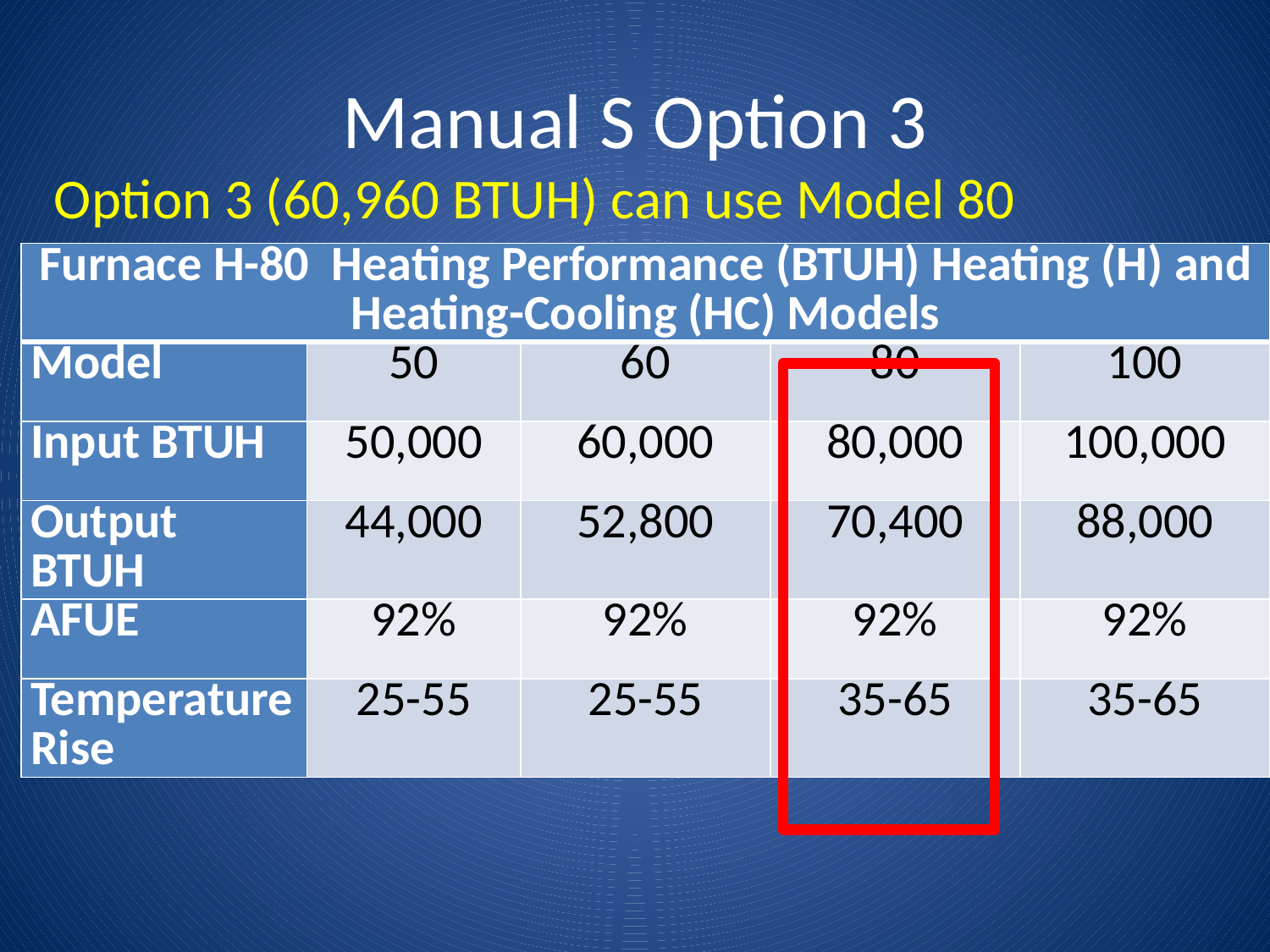

# Manual S Option 3
Option 3 (60,960 BTUH) can use Model 80
| Furnace H-80 Heating Performance (BTUH) Heating (H) and Heating-Cooling (HC) Models |  |  |  |  |
| --- | --- | --- | --- | --- |
| Model | 50 | 60 | 80 | 100 |
| Input BTUH | 50,000 | 60,000 | 80,000 | 100,000 |
| Output BTUH | 44,000 | 52,800 | 70,400 | 88,000 |
| AFUE | 92% | 92% | 92% | 92% |
| Temperature Rise | 25-55 | 25-55 | 35-65 | 35-65 |